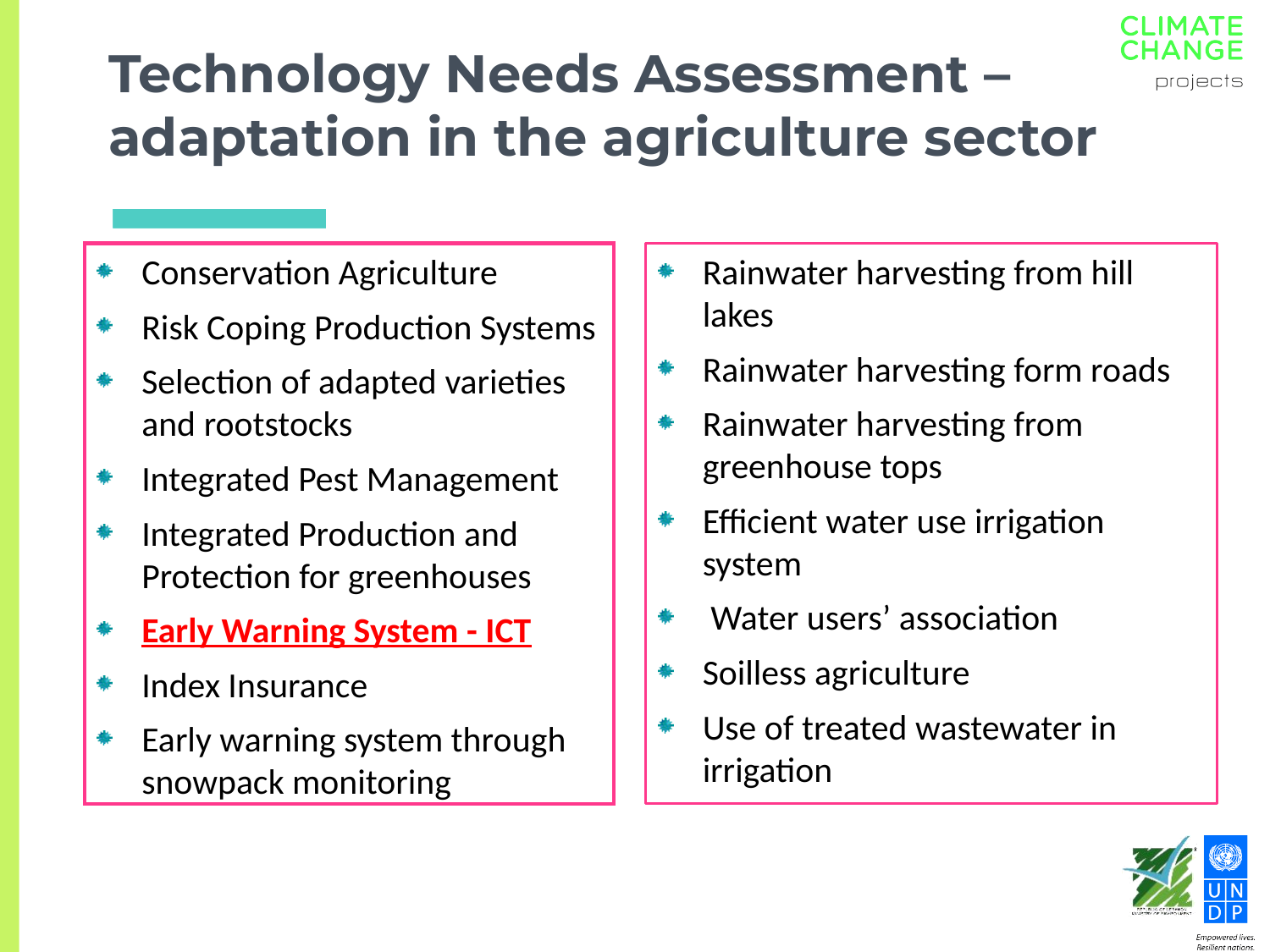

# Technology Needs Assessment – adaptation in the agriculture sector
Conservation Agriculture
Risk Coping Production Systems
Selection of adapted varieties and rootstocks
Integrated Pest Management
Integrated Production and Protection for greenhouses
Early Warning System - ICT
Index Insurance
Early warning system through snowpack monitoring

Rainwater harvesting from hill lakes
Rainwater harvesting form roads
Rainwater harvesting from greenhouse tops
Efficient water use irrigation system
 Water users’ association
Soilless agriculture
Use of treated wastewater in irrigation